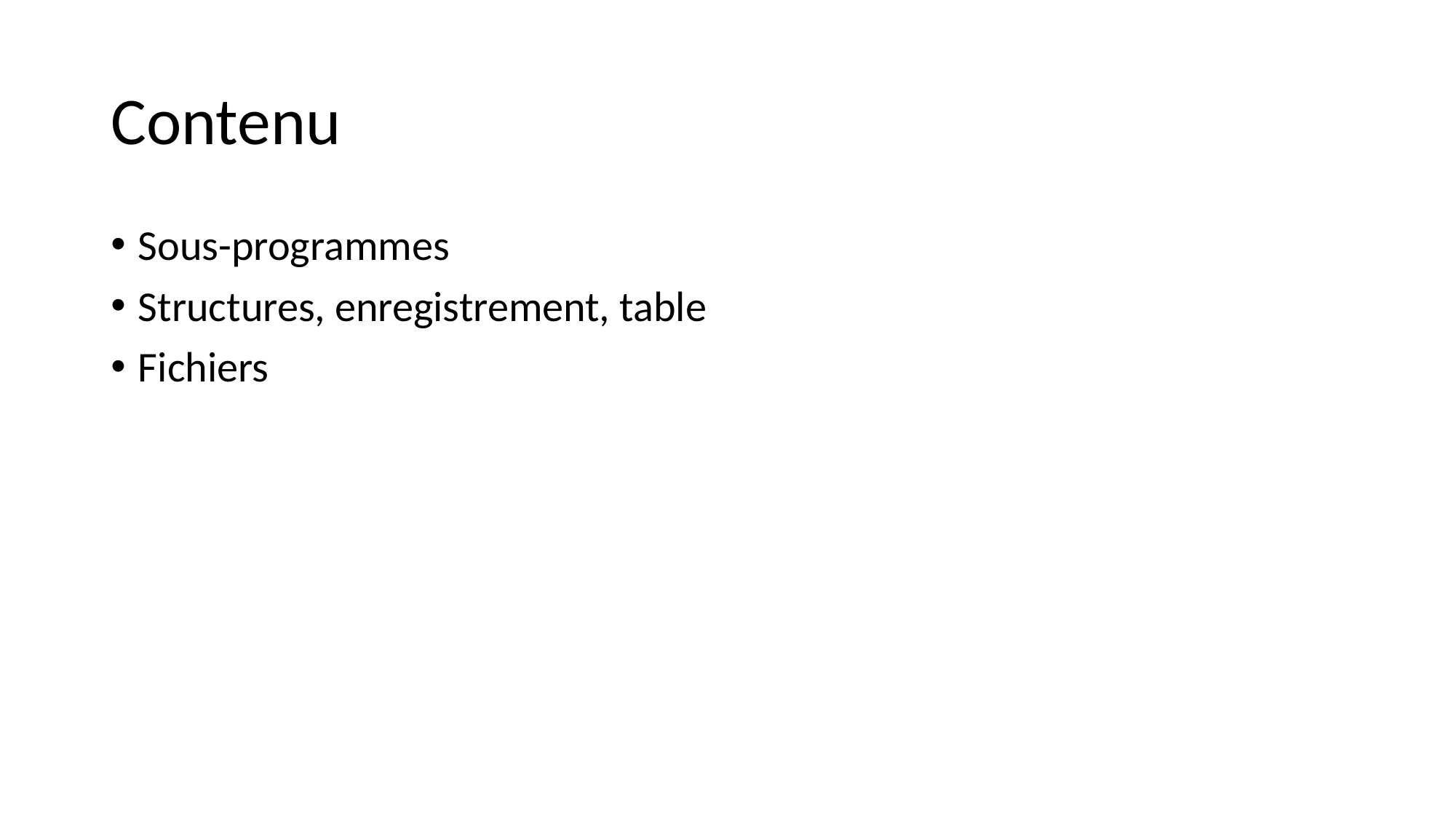

# Contenu
Sous-programmes
Structures, enregistrement, table
Fichiers